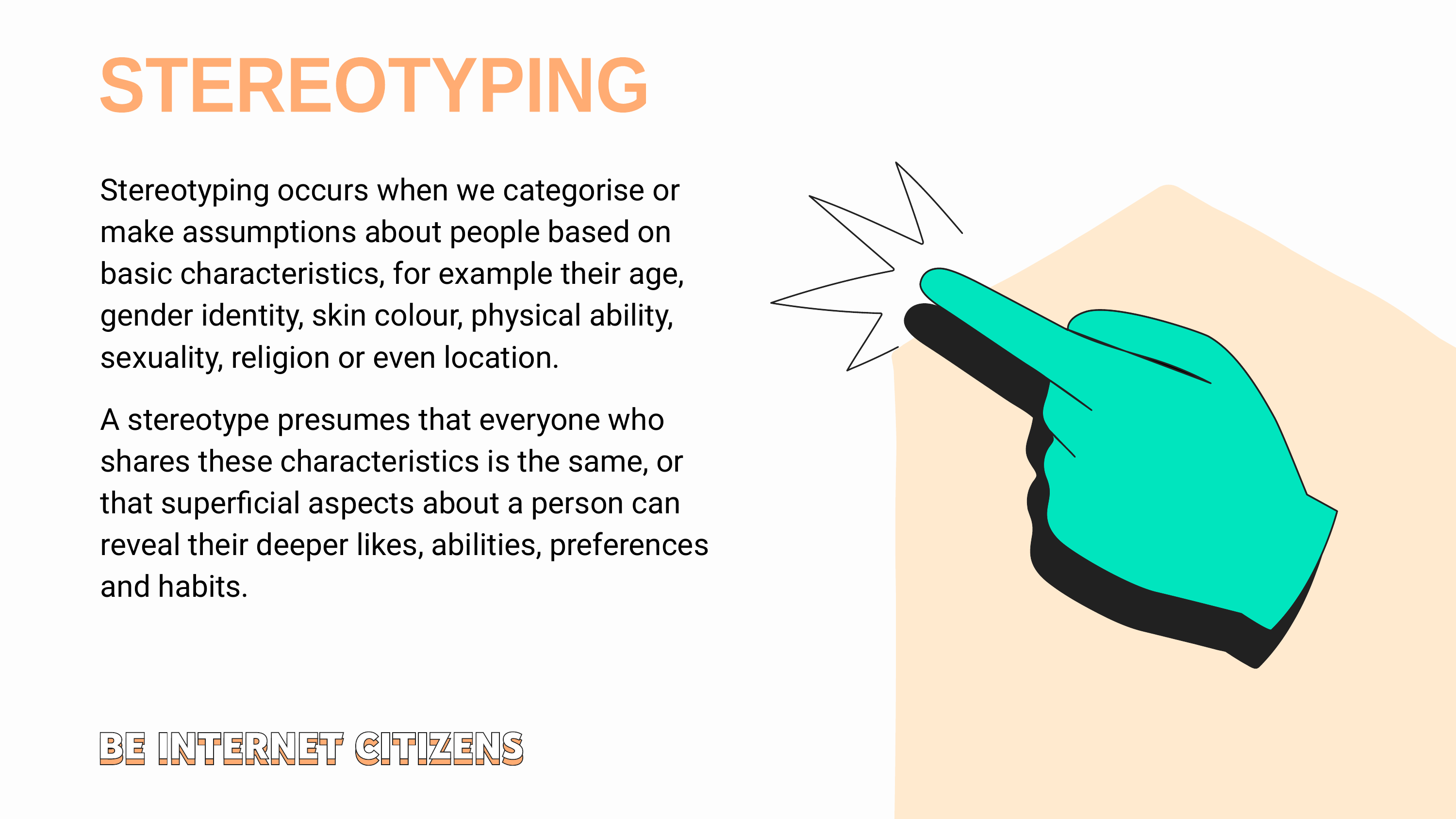

STEREOTYPING
Stereotyping occurs when we categorise or make assumptions about people based on
basic characteristics, for example their age,
gender identity, skin colour, physical ability, sexuality, religion or even location.
A stereotype presumes that everyone who shares these characteristics is the same, or
that superficial aspects about a person can reveal their deeper likes, abilities, preferences and habits.